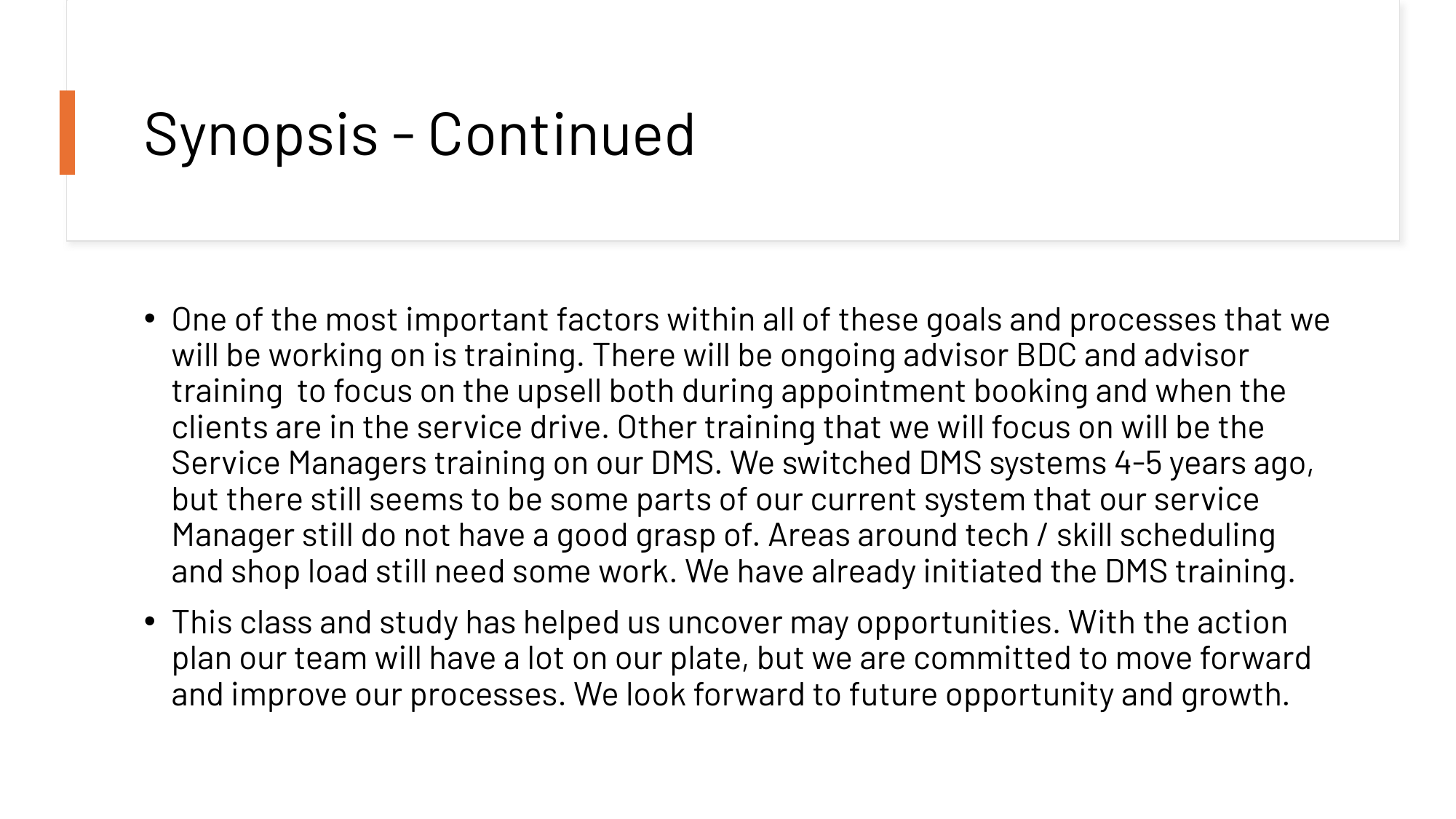

# Synopsis - Continued

One of the most important factors within all of these goals and processes that we will be working on is training. There will be ongoing advisor BDC and advisor training  to focus on the upsell both during appointment booking and when the clients are in the service drive. Other training that we will focus on will be the Service Managers training on our DMS. We switched DMS systems 4-5 years ago, but there still seems to be some parts of our current system that our service Manager still do not have a good grasp of. Areas around tech / skill scheduling and shop load still need some work. We have already initiated the DMS training.
This class and study has helped us uncover may opportunities. With the action plan our team will have a lot on our plate, but we are committed to move forward and improve our processes. We look forward to future opportunity and growth.